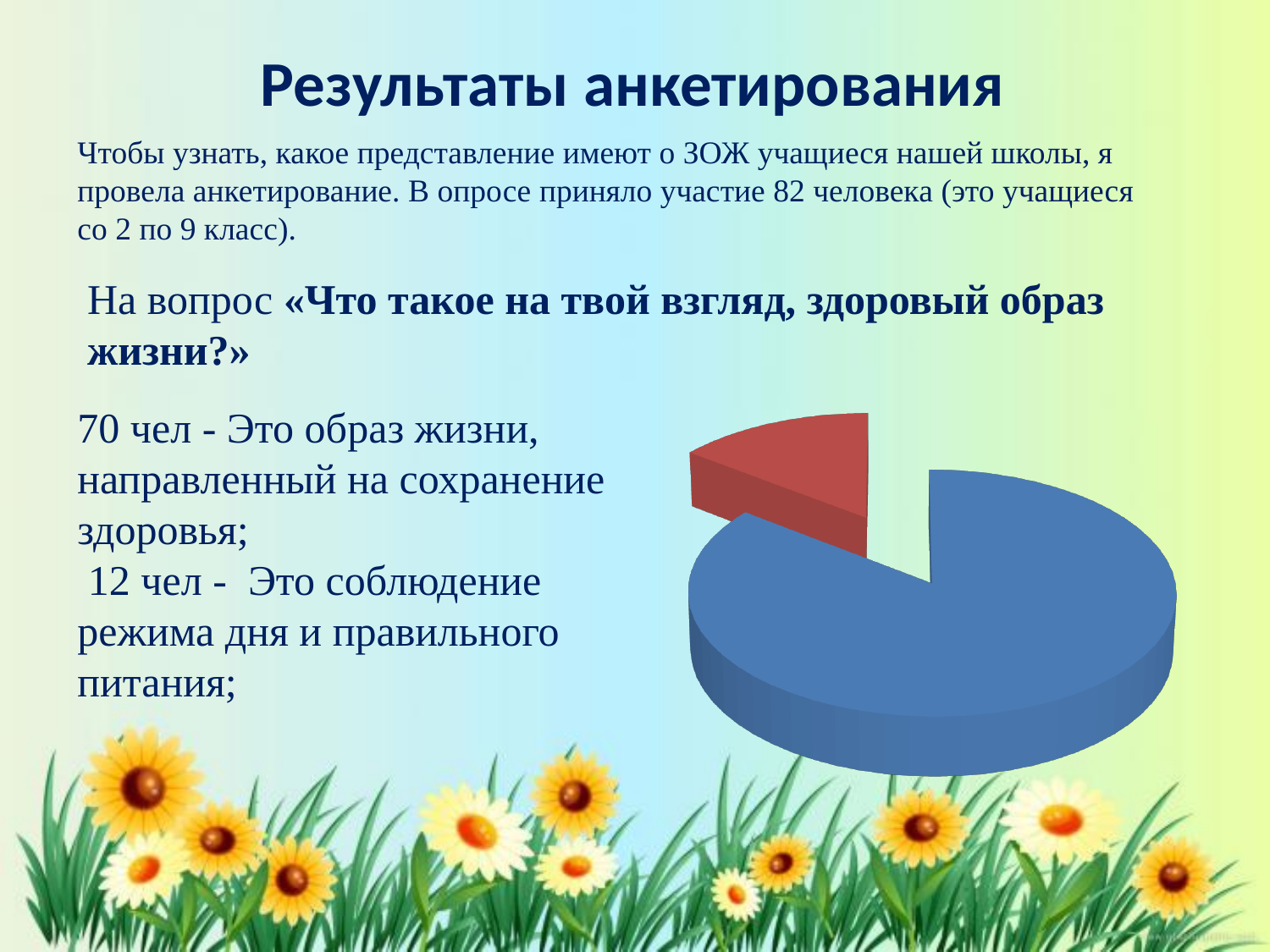

Результаты анкетирования
Чтобы узнать, какое представление имеют о ЗОЖ учащиеся нашей школы, я провела анкетирование. В опросе приняло участие 82 человека (это учащиеся со 2 по 9 класс).
На вопрос «Что такое на твой взгляд, здоровый образ жизни?»

[unsupported chart]

70 чел - Это образ жизни, направленный на сохранение здоровья;
 12 чел -  Это соблюдение режима дня и правильного питания;